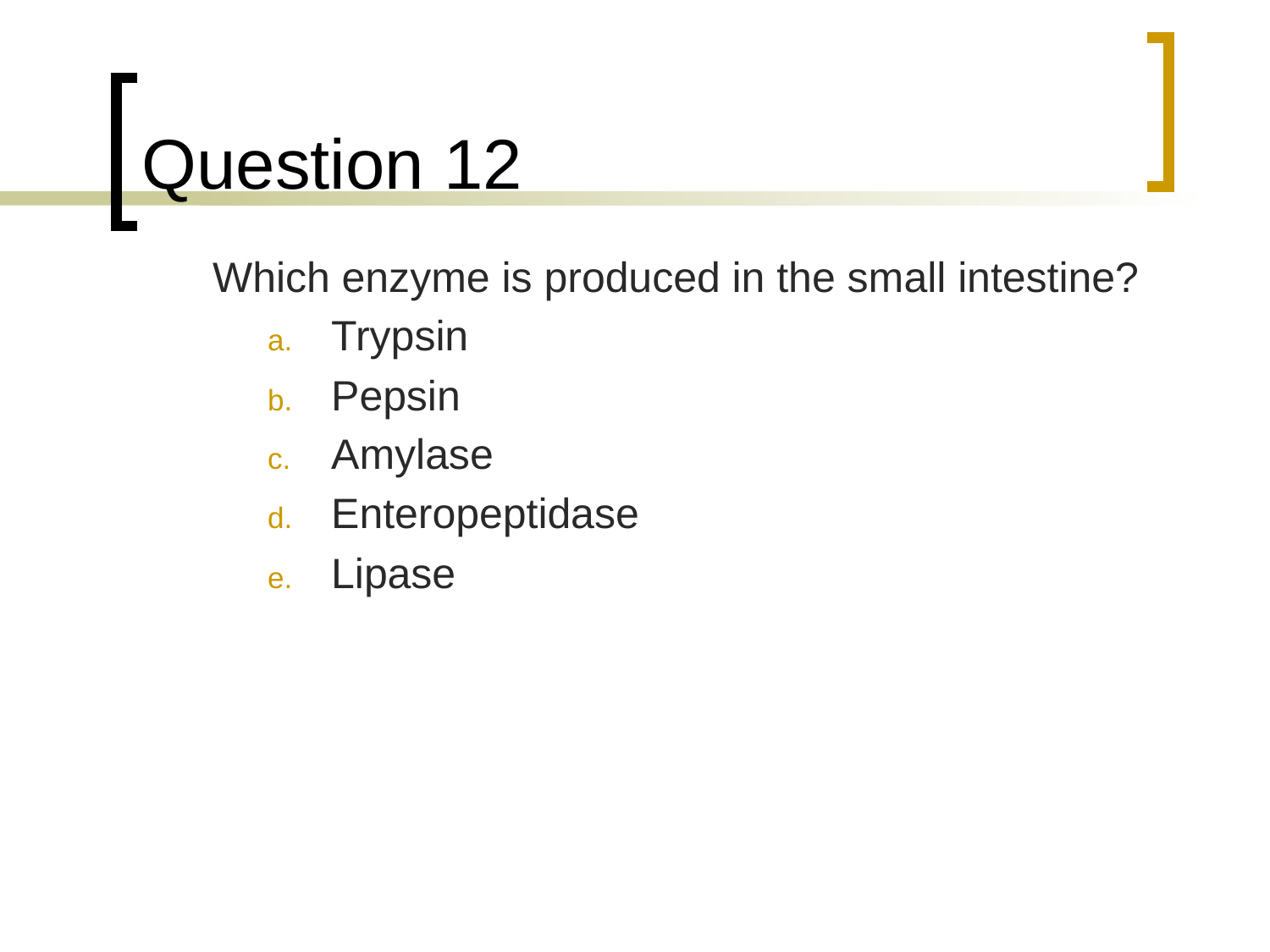

# Question 12
	Which enzyme is produced in the small intestine?
Trypsin
Pepsin
Amylase
Enteropeptidase
Lipase